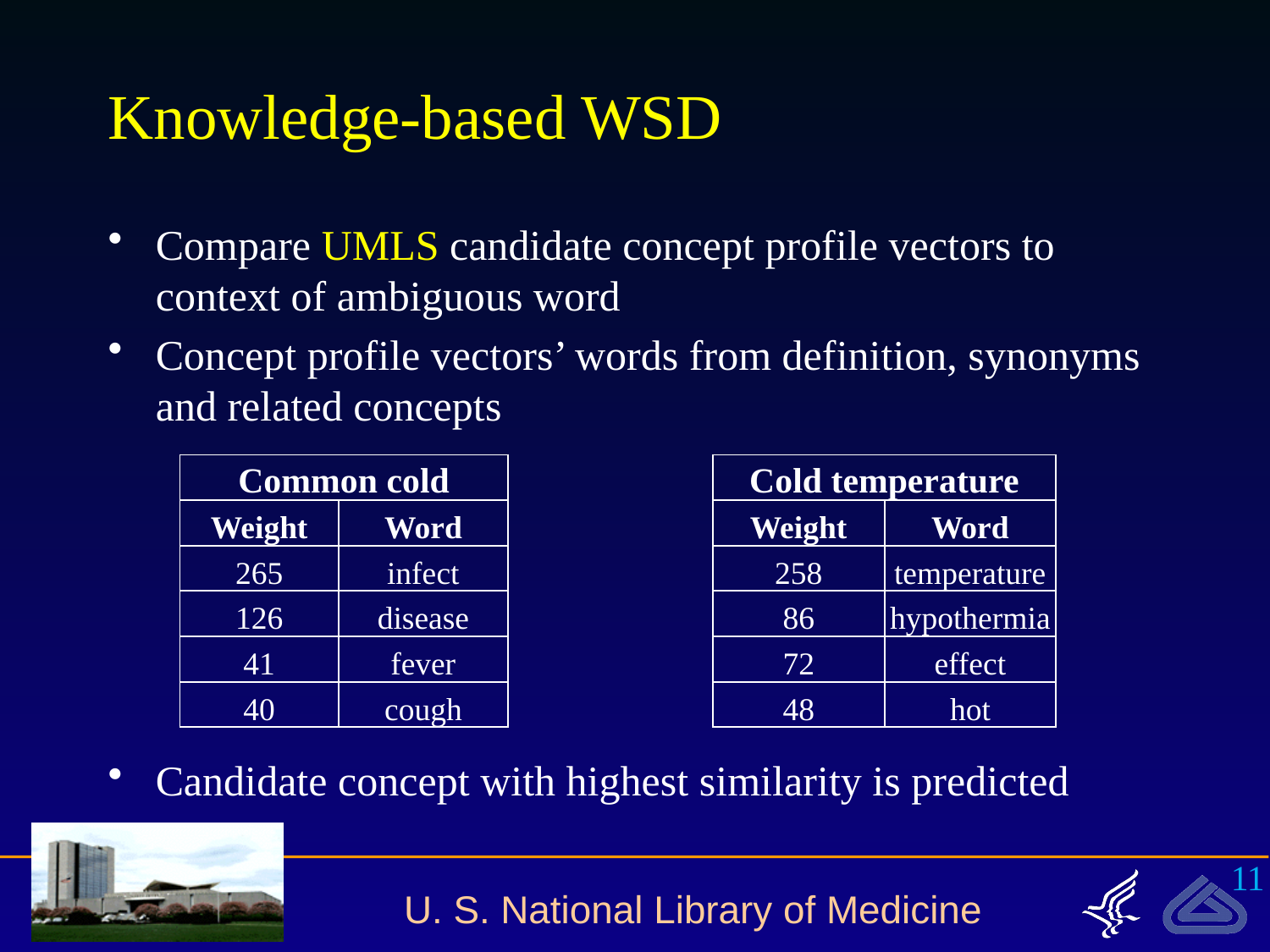

# Knowledge-based WSD
Compare UMLS candidate concept profile vectors to context of ambiguous word
Concept profile vectors’ words from definition, synonyms and related concepts

Candidate concept with highest similarity is predicted
| Common cold |  |  | Cold temperature |  |
| --- | --- | --- | --- | --- |
| Weight | Word |  | Weight | Word |
| 265 | infect |  | 258 | temperature |
| 126 | disease |  | 86 | hypothermia |
| 41 | fever |  | 72 | effect |
| 40 | cough |  | 48 | hot |
11